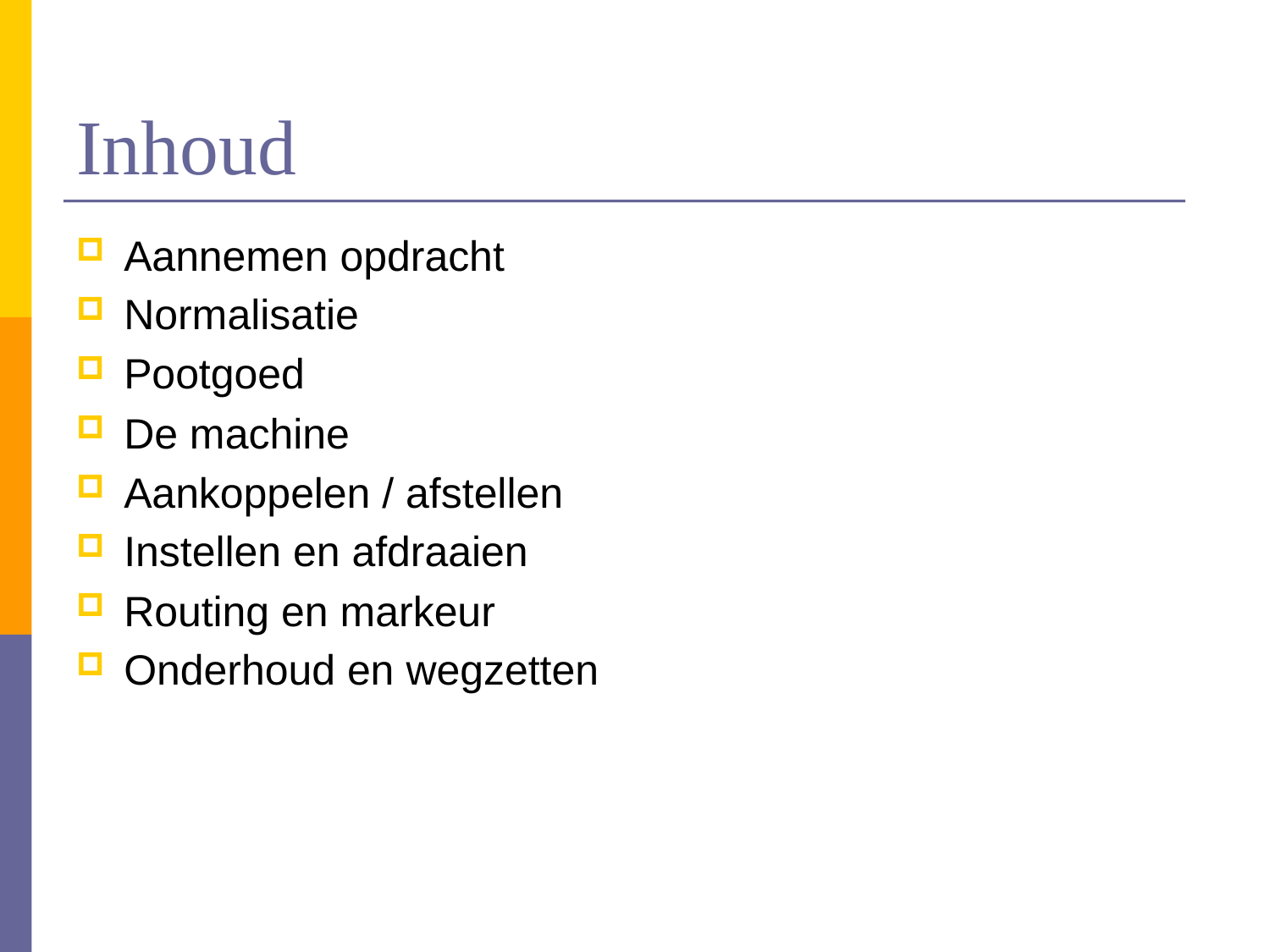

# Inhoud
Aannemen opdracht
Normalisatie
Pootgoed
De machine
Aankoppelen / afstellen
Instellen en afdraaien
Routing en markeur
Onderhoud en wegzetten